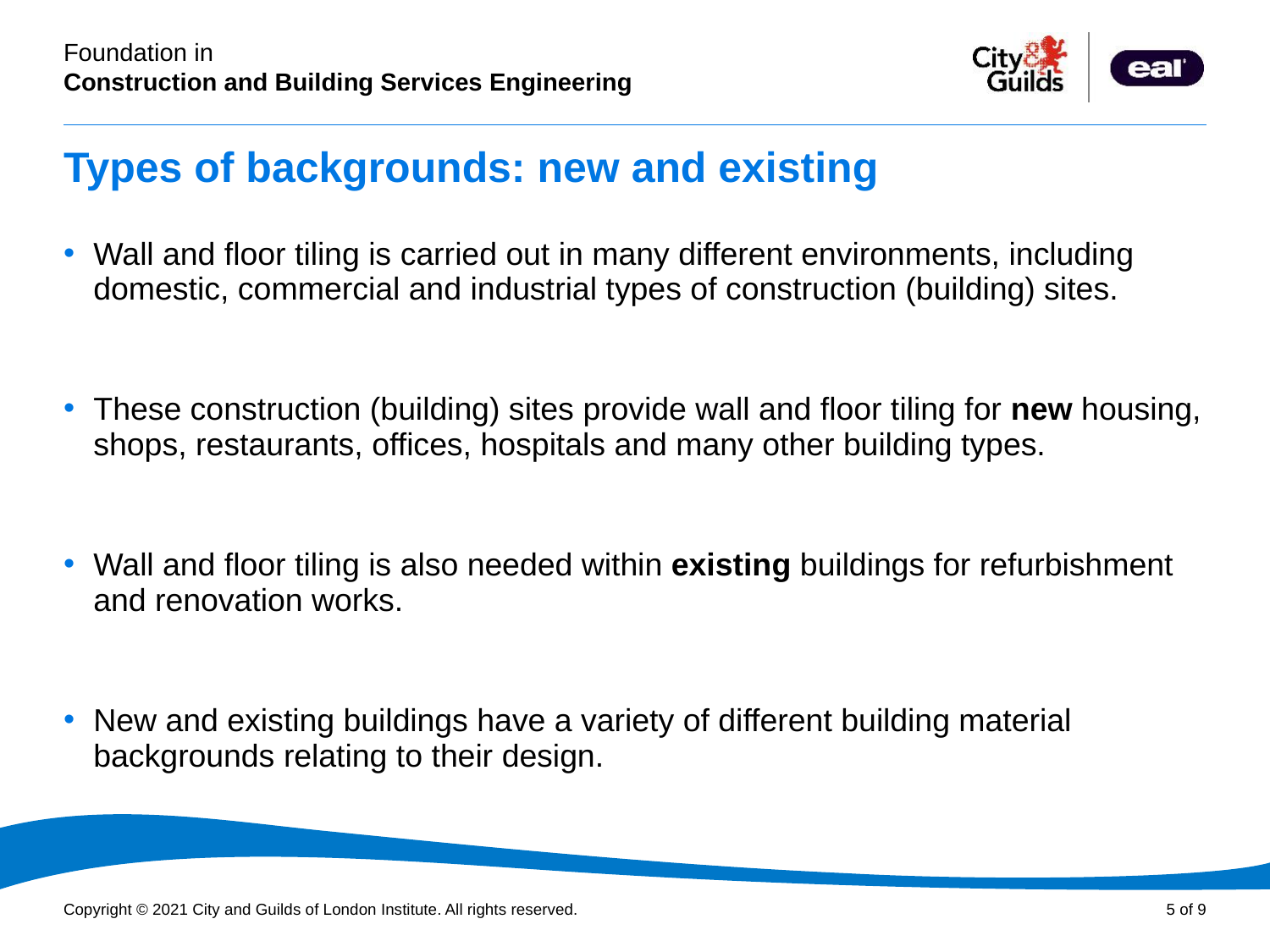

# Types of backgrounds: new and existing
Wall and floor tiling is carried out in many different environments, including domestic, commercial and industrial types of construction (building) sites.

These construction (building) sites provide wall and floor tiling for new housing, shops, restaurants, offices, hospitals and many other building types.

Wall and floor tiling is also needed within existing buildings for refurbishment and renovation works.

New and existing buildings have a variety of different building material backgrounds relating to their design.